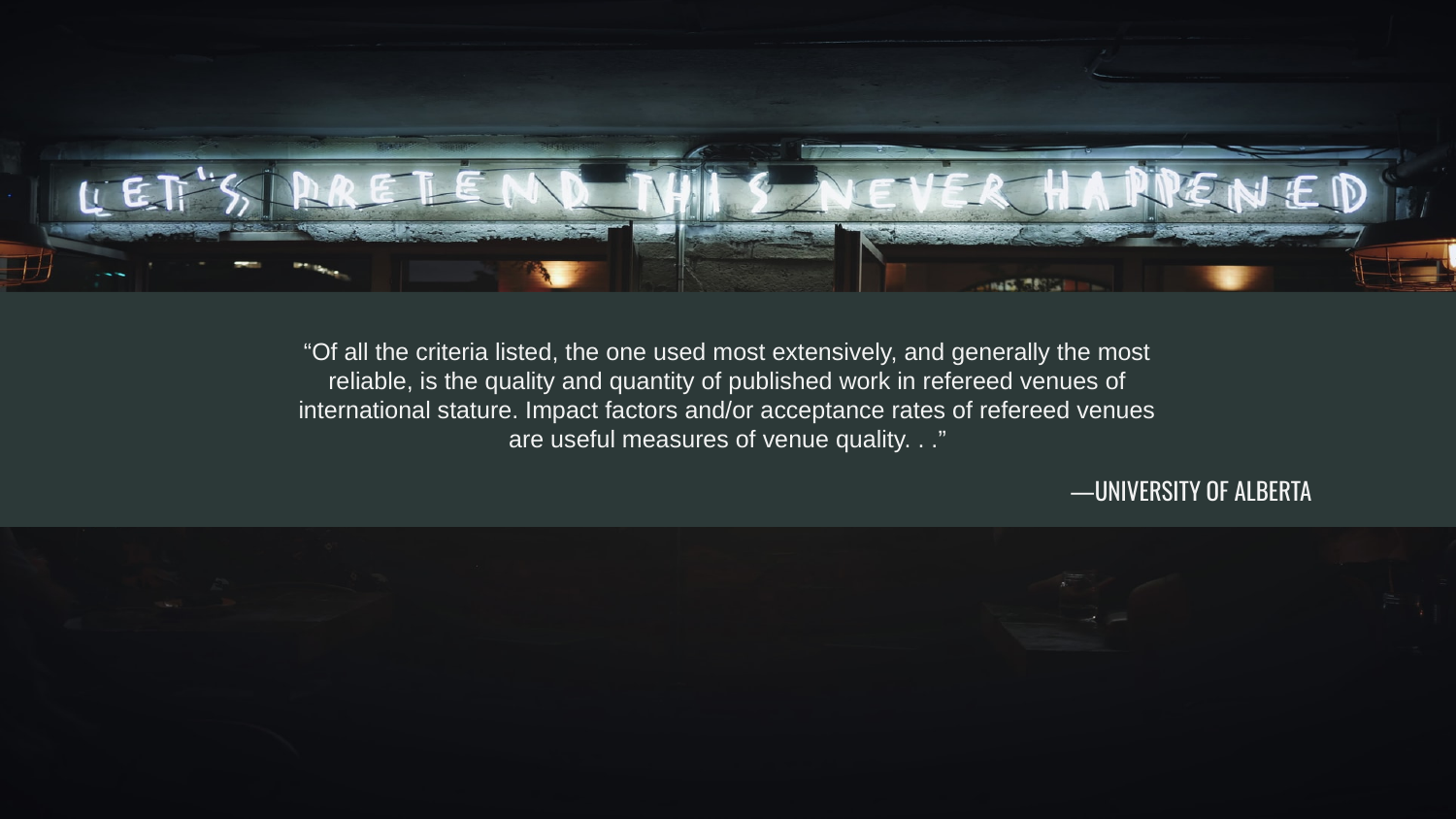

“Of all the criteria listed, the one used most extensively, and generally the most reliable, is the quality and quantity of published work in refereed venues of international stature. Impact factors and/or acceptance rates of refereed venues are useful measures of venue quality. . .”
# —UNIVERSITY OF ALBERTA